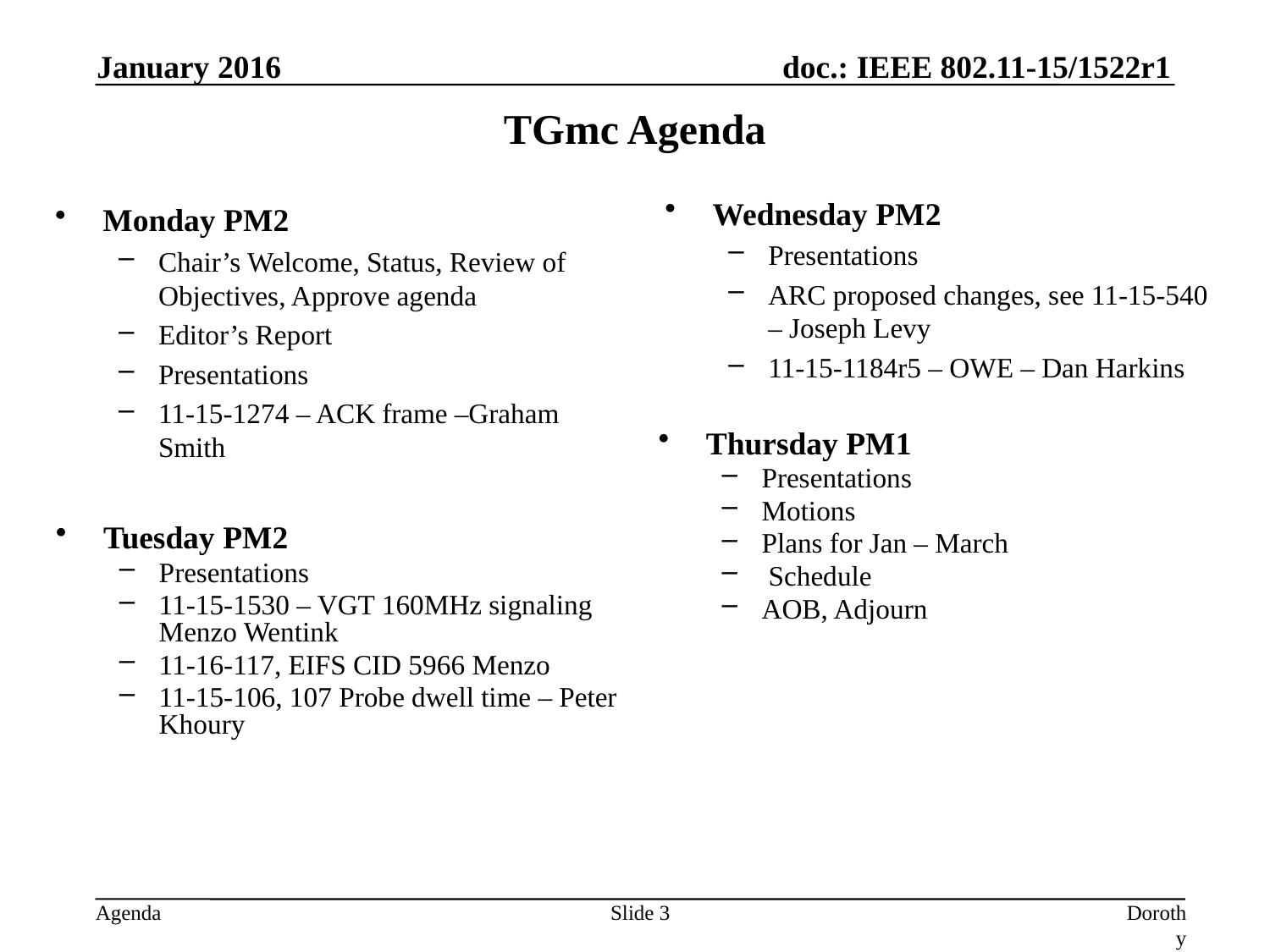

January 2016
# TGmc Agenda
Wednesday PM2
Presentations
ARC proposed changes, see 11-15-540 – Joseph Levy
11-15-1184r5 – OWE – Dan Harkins
Monday PM2
Chair’s Welcome, Status, Review of Objectives, Approve agenda
Editor’s Report
Presentations
11-15-1274 – ACK frame –Graham Smith
Thursday PM1
Presentations
Motions
Plans for Jan – March
 Schedule
AOB, Adjourn
Tuesday PM2
Presentations
11-15-1530 – VGT 160MHz signaling Menzo Wentink
11-16-117, EIFS CID 5966 Menzo
11-15-106, 107 Probe dwell time – Peter Khoury
Slide 3
Dorothy Stanley, HPE